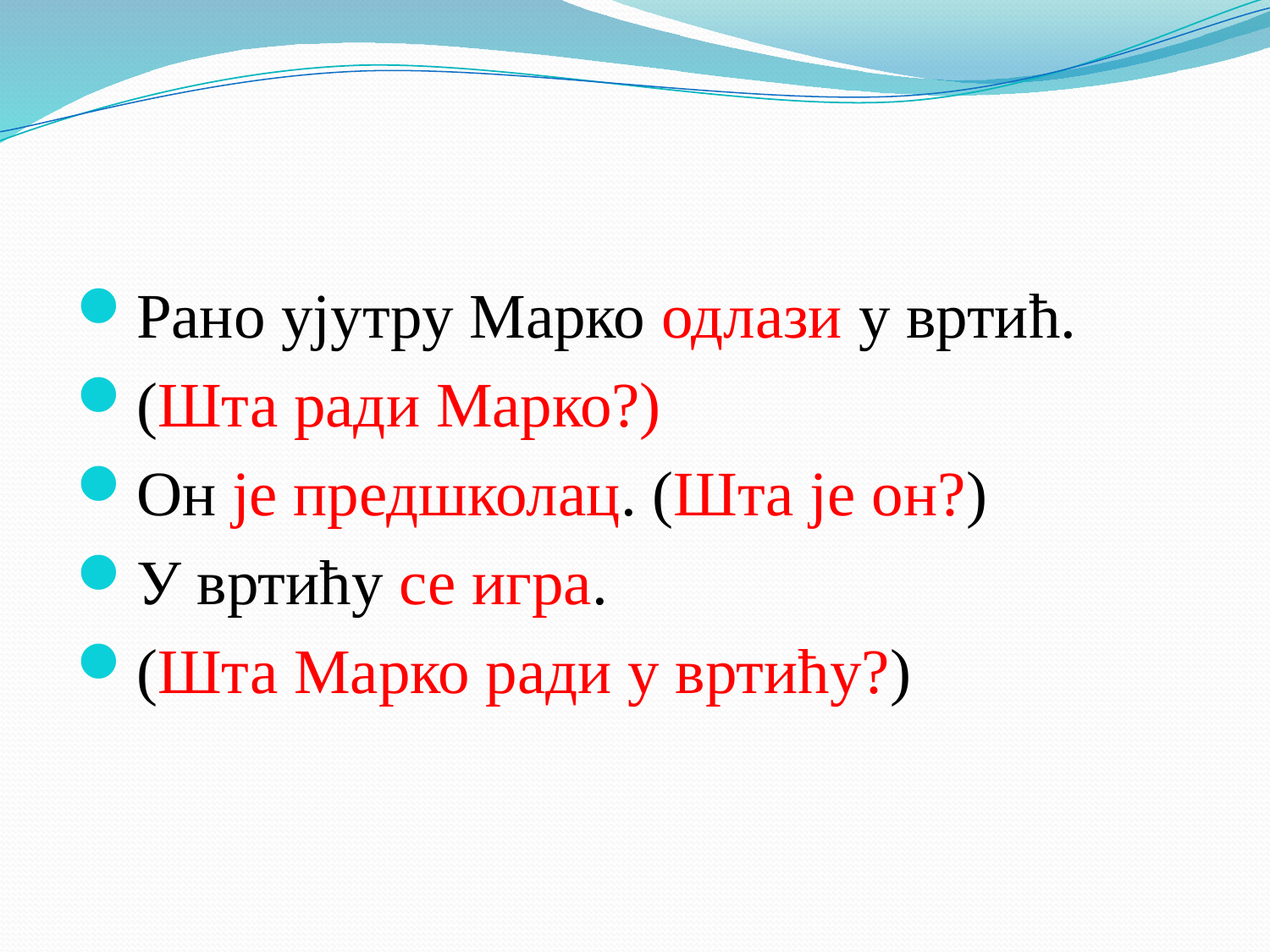

#
Рано ујутру Марко одлази у вртић.
(Шта ради Марко?)
Он је предшколац. (Шта је он?)
У вртићу се игра.
(Шта Марко ради у вртићу?)